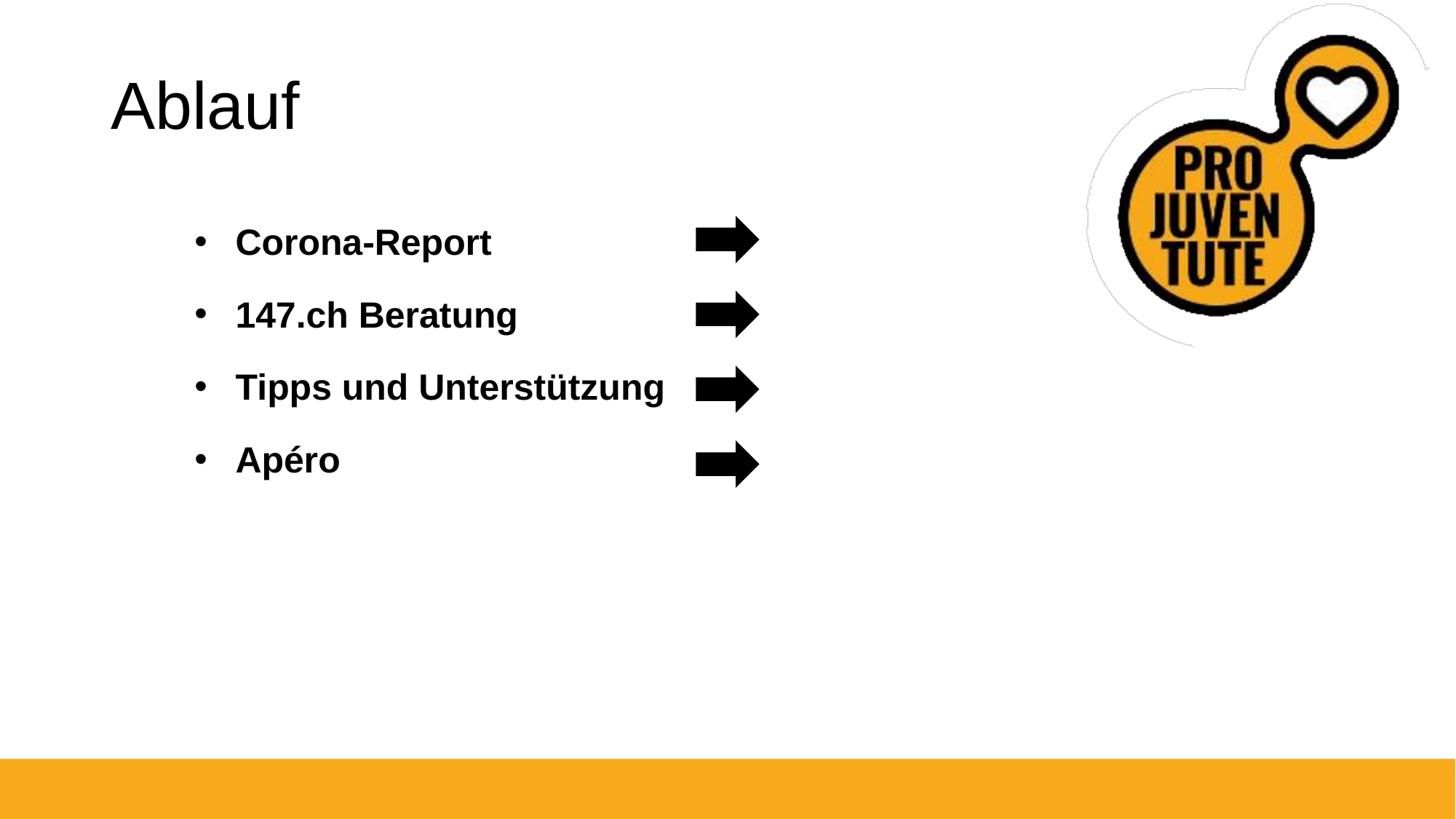

# Ablauf

Corona-Report
147.ch Beratung
Tipps und Unterstützung
Apéro